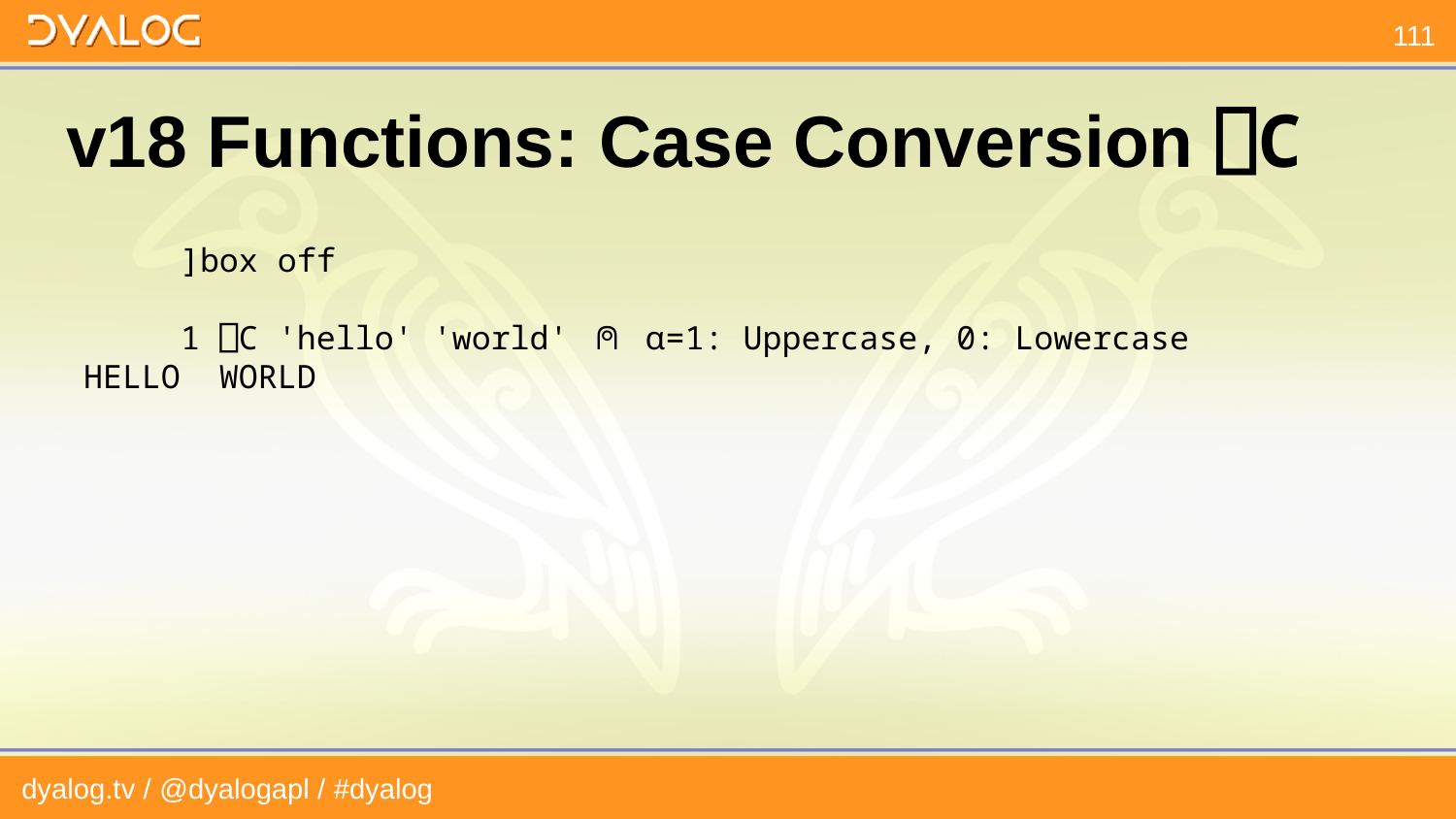

# v18 Functions: Case Conversion ⎕C
      ]box off

      1 ⎕C 'hello' 'world' ⍝ ⍺=1: Uppercase, 0: Lowercase
 HELLO  WORLD